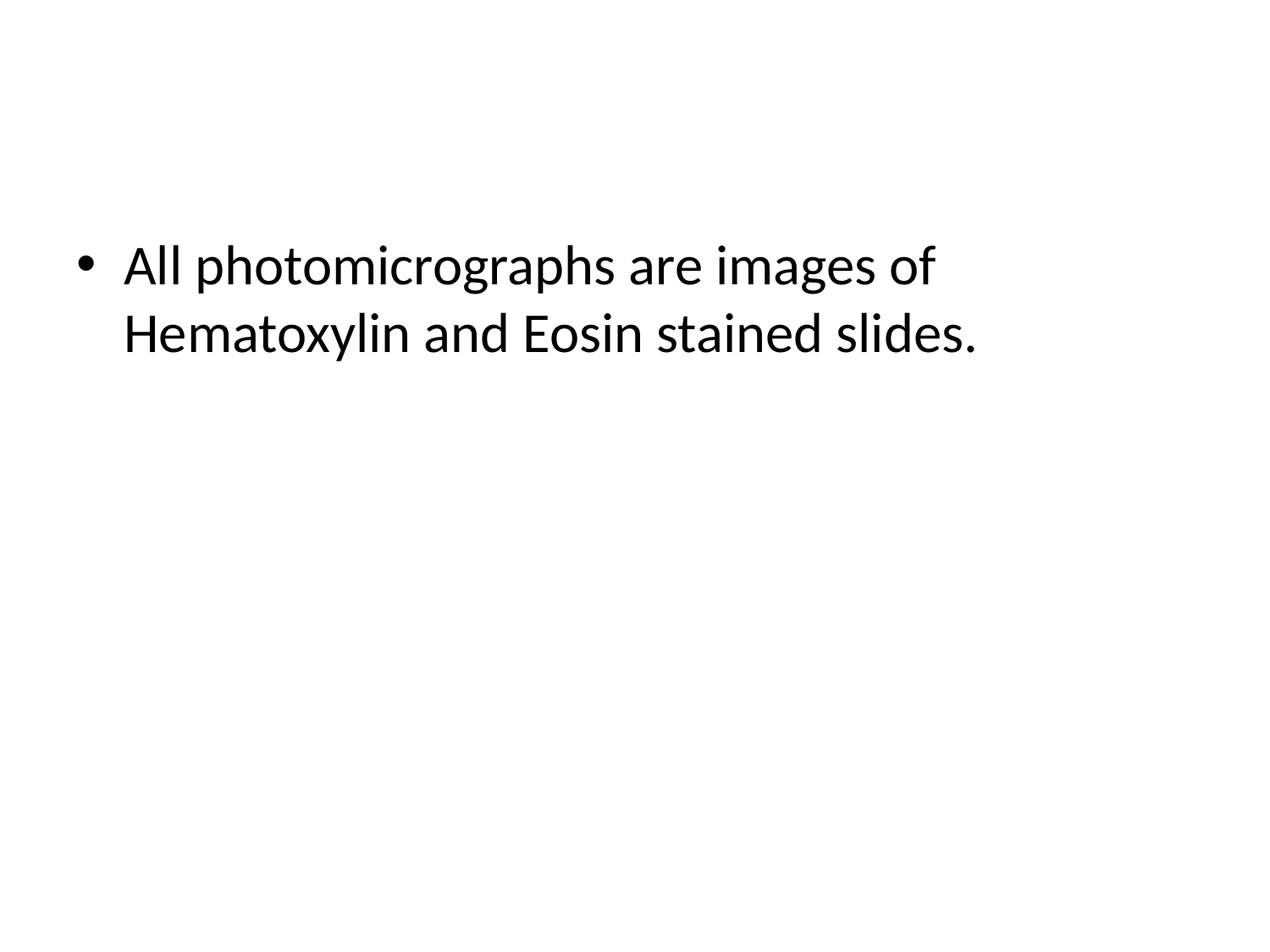

#
All photomicrographs are images of Hematoxylin and Eosin stained slides.